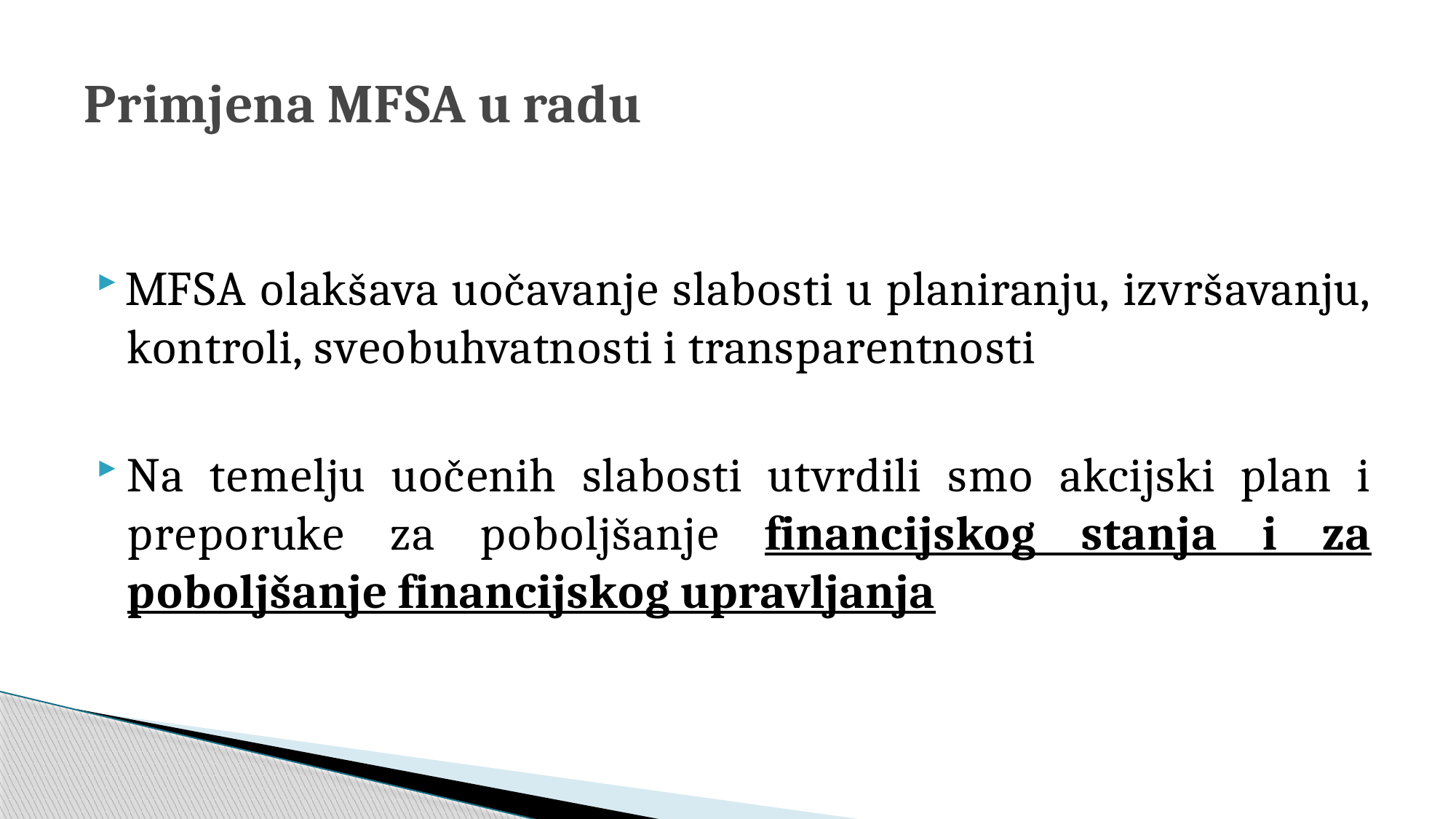

# Primjena MFSA u radu
MFSA olakšava uočavanje slabosti u planiranju, izvršavanju, kontroli, sveobuhvatnosti i transparentnosti

Na temelju uočenih slabosti utvrdili smo akcijski plan i preporuke za poboljšanje financijskog stanja i za poboljšanje financijskog upravljanja